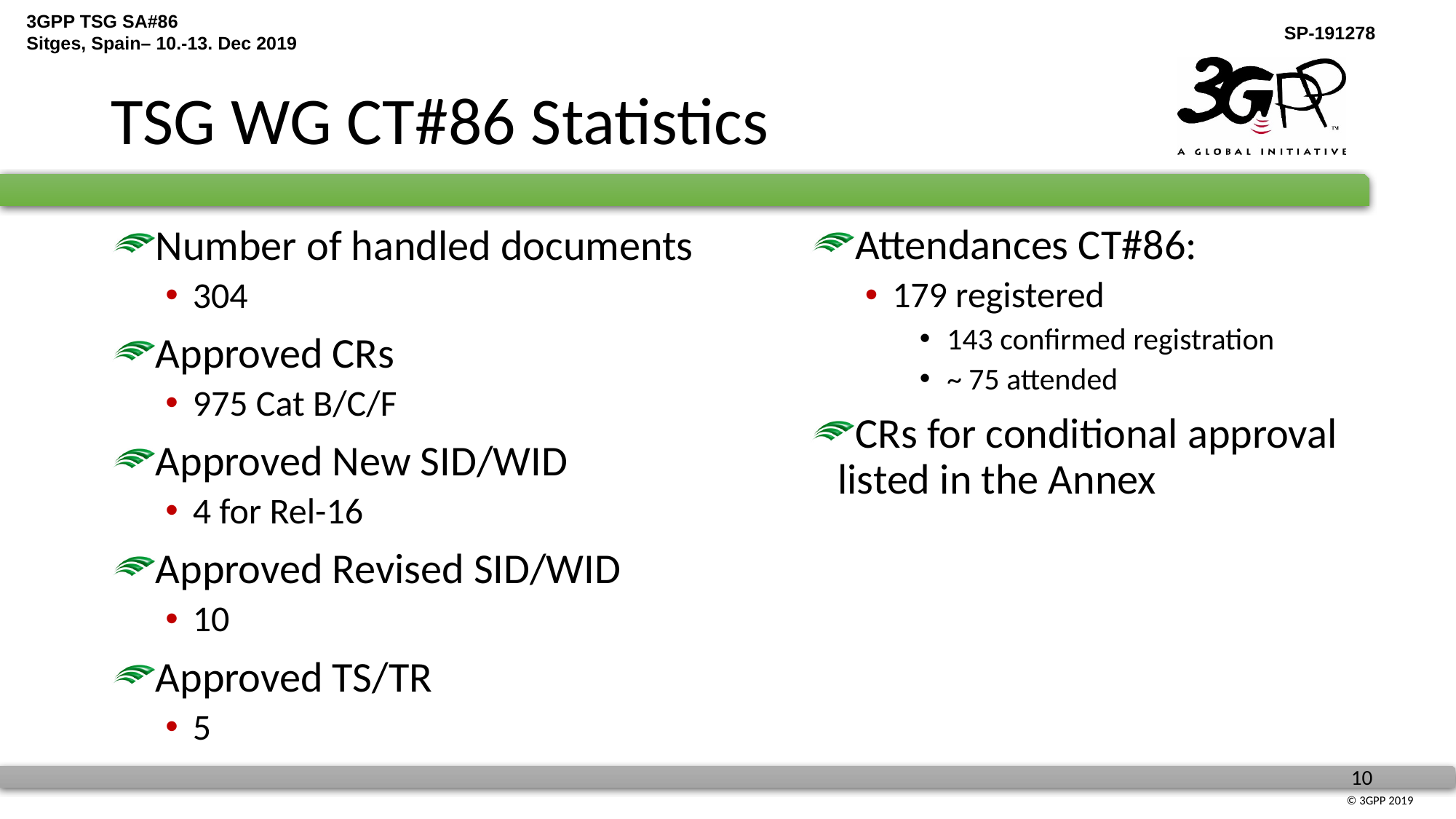

# TSG WG CT#86 Statistics
Attendances CT#86:
179 registered
143 confirmed registration
~ 75 attended
CRs for conditional approval listed in the Annex
Number of handled documents
304
Approved CRs
975 Cat B/C/F
Approved New SID/WID
4 for Rel-16
Approved Revised SID/WID
10
Approved TS/TR
5